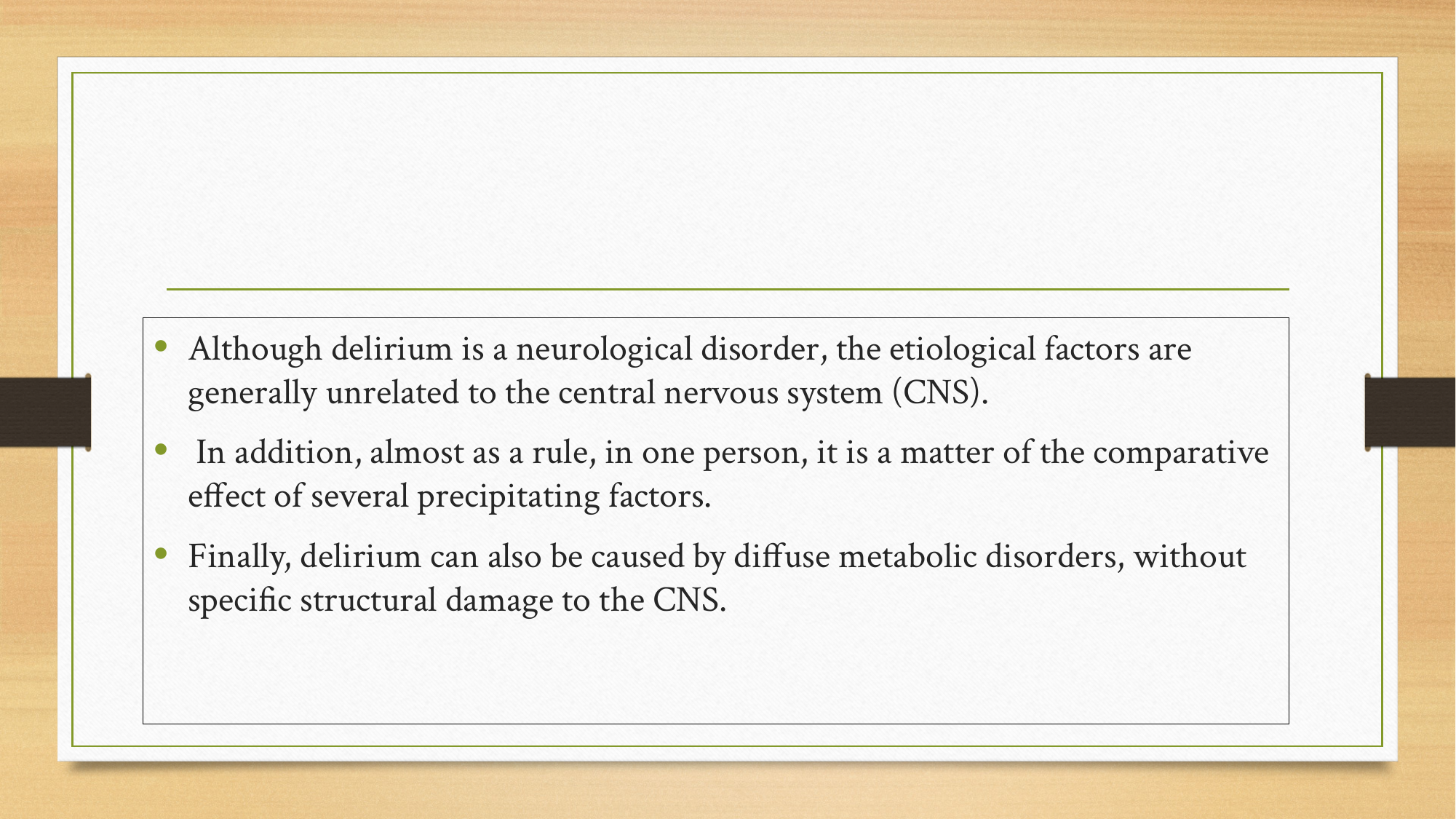

Although delirium is a neurological disorder, the etiological factors are generally unrelated to the central nervous system (CNS).
 In addition, almost as a rule, in one person, it is a matter of the comparative effect of several precipitating factors.
Finally, delirium can also be caused by diffuse metabolic disorders, without specific structural damage to the CNS.